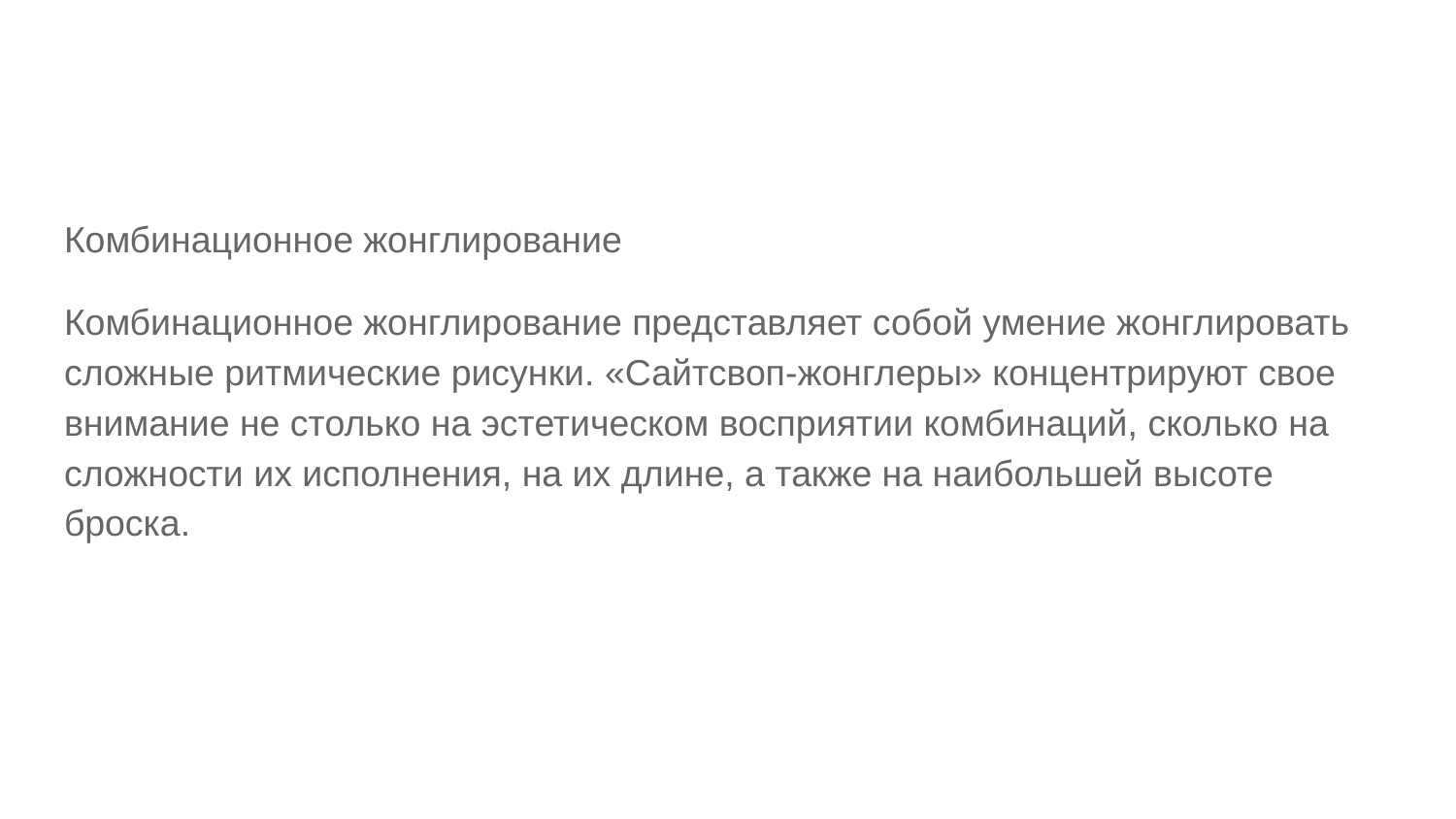

#
Комбинационное жонглирование
Комбинационное жонглирование представляет собой умение жонглировать сложные ритмические рисунки. «Сайтсвоп-жонглеры» концентрируют свое внимание не столько на эстетическом восприятии комбинаций, сколько на сложности их исполнения, на их длине, а также на наибольшей высоте броска.